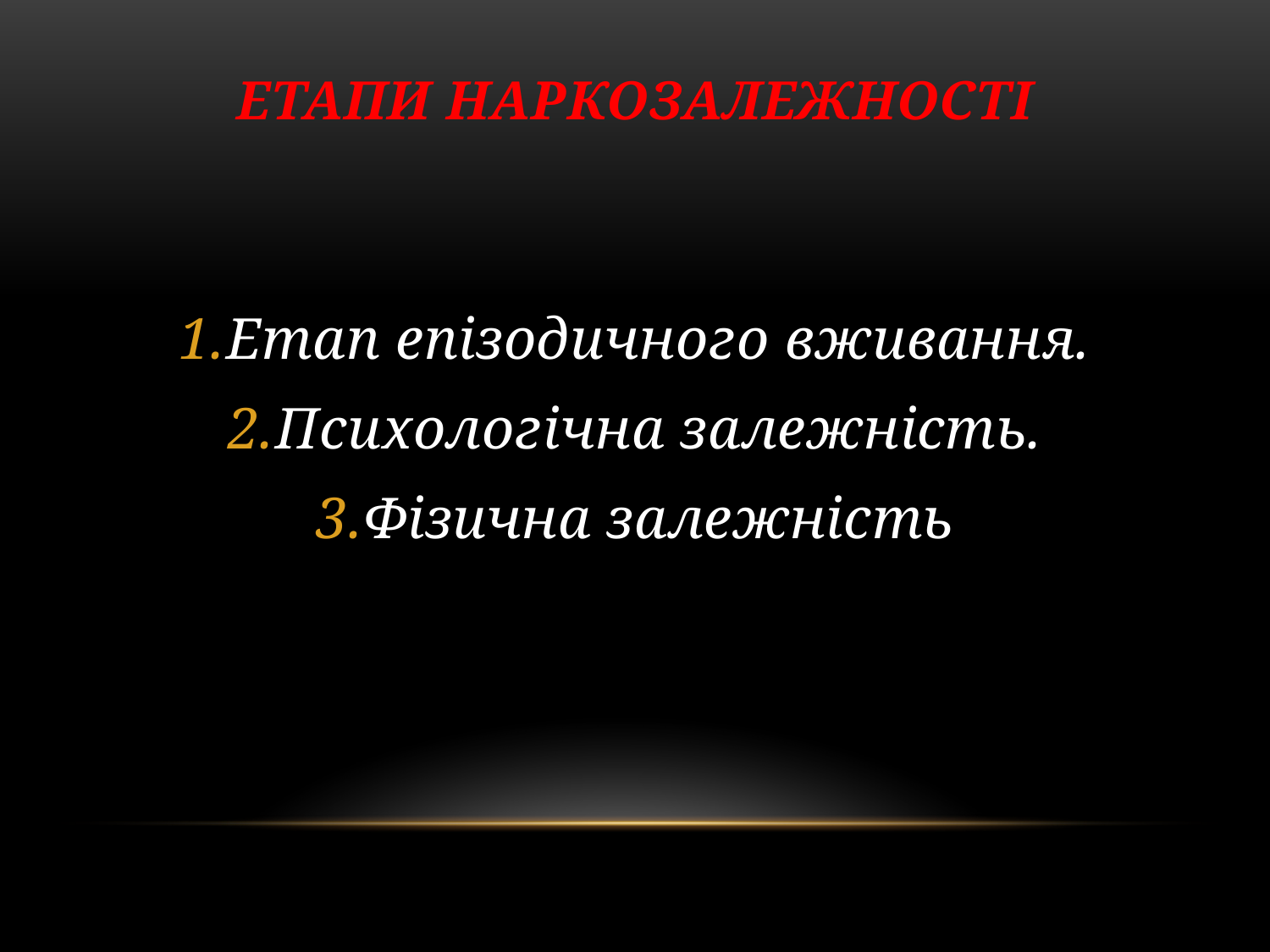

# Етапи наркозалежності
Етап епізодичного вживання.
Психологічна залежність.
Фізична залежність